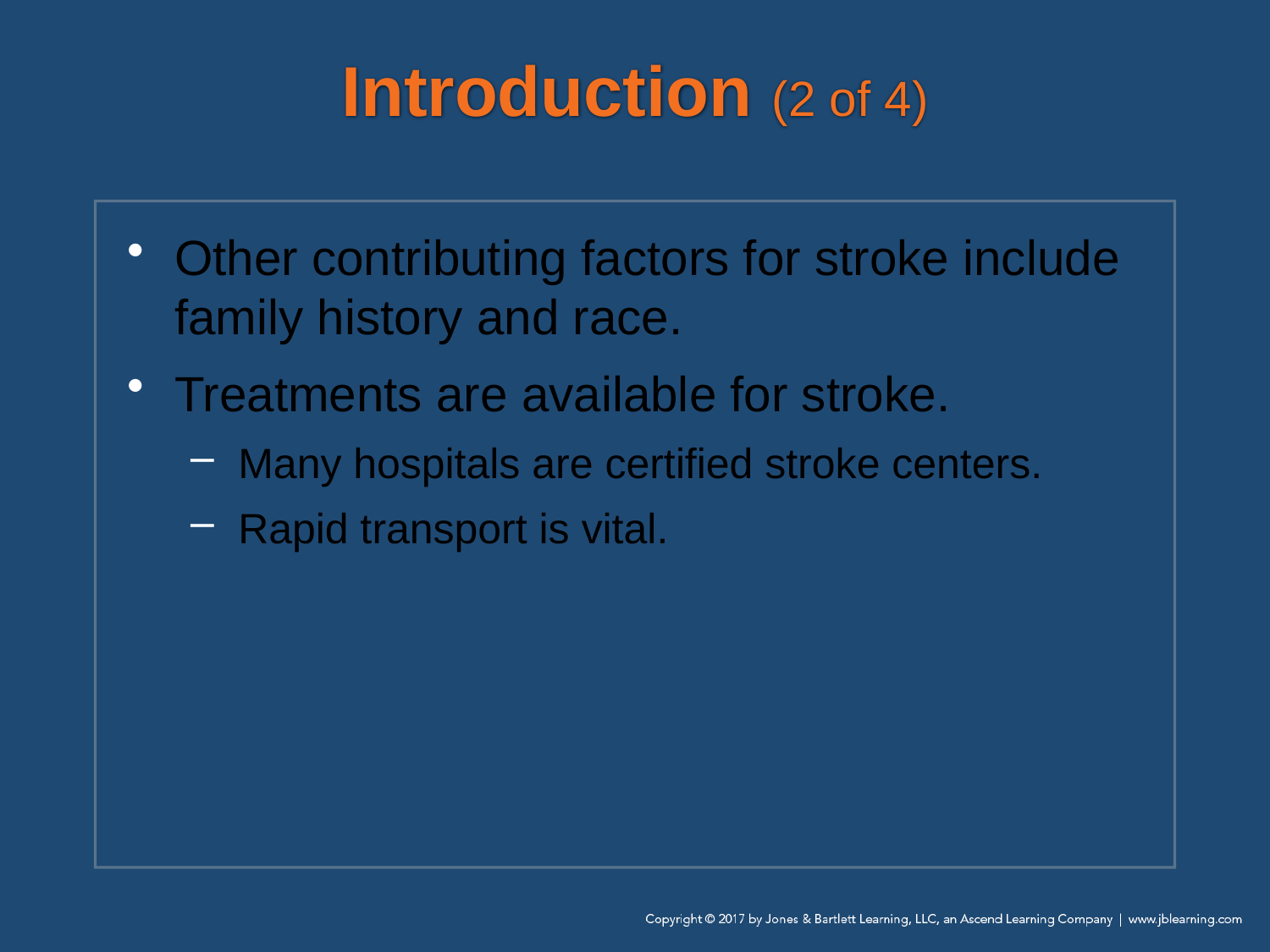

# Introduction (2 of 4)
Other contributing factors for stroke include family history and race.
Treatments are available for stroke.
Many hospitals are certified stroke centers.
Rapid transport is vital.